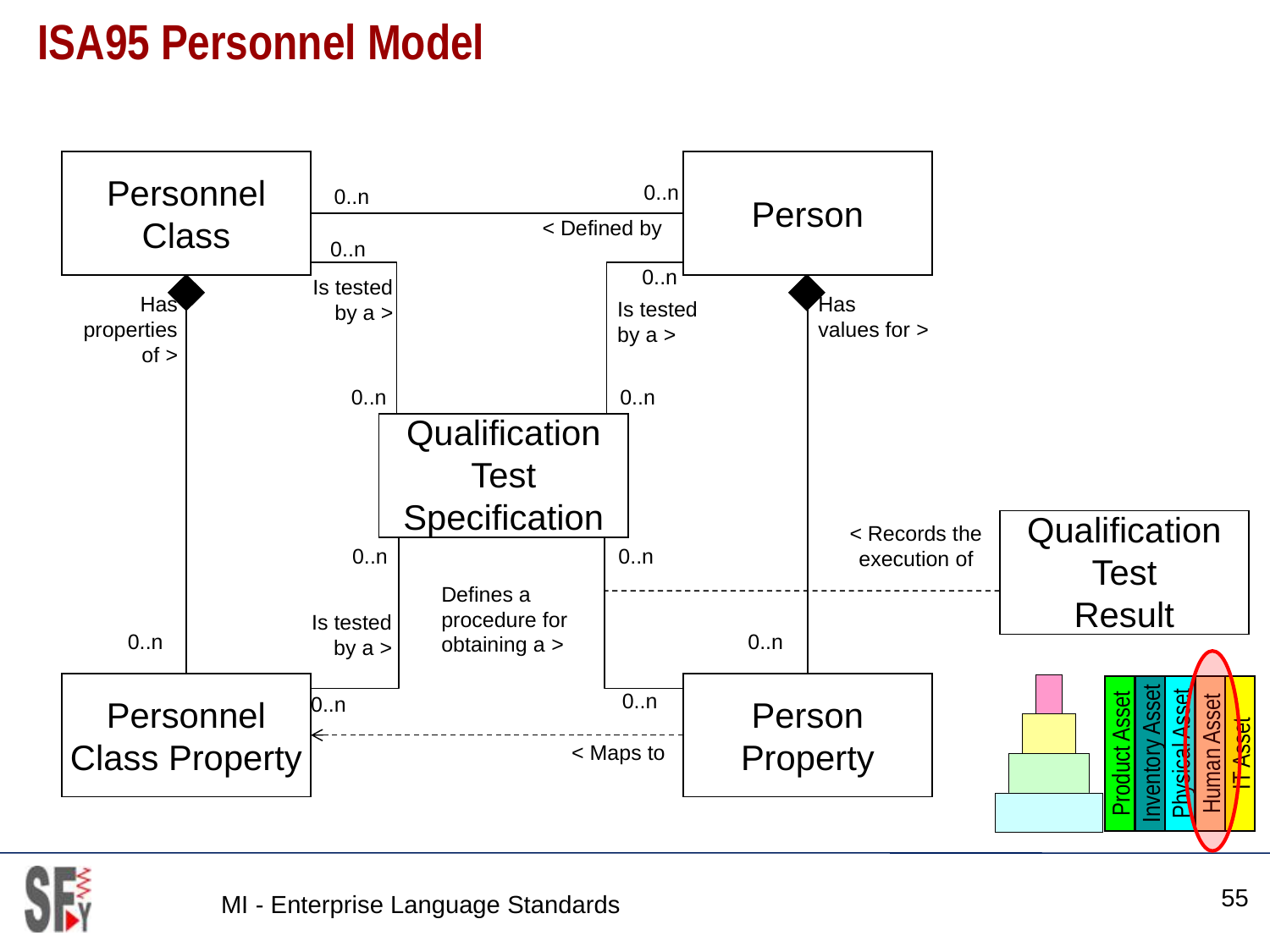

# ISA95 Personnel Model
Personnel
Class
Person
0..n
0..n
 < Defined by
0..n
0..n

Is tested
by a >

Has
properties
 of >
Has
values for >
Is tested
by a >
0..n
0..n
Qualification
Test
Specification
Qualification
Test
Result
< Records the
execution of
0..n
0..n

Defines a
procedure for
obtaining a >

Is tested
by a >
0..n
0..n
Product Asset
Inventory Asset
Physical Asset
Human Asset
IT Asset

Personnel
Class Property
Person
Property
0..n
0..n
< Maps to
55
MI - Enterprise Language Standards